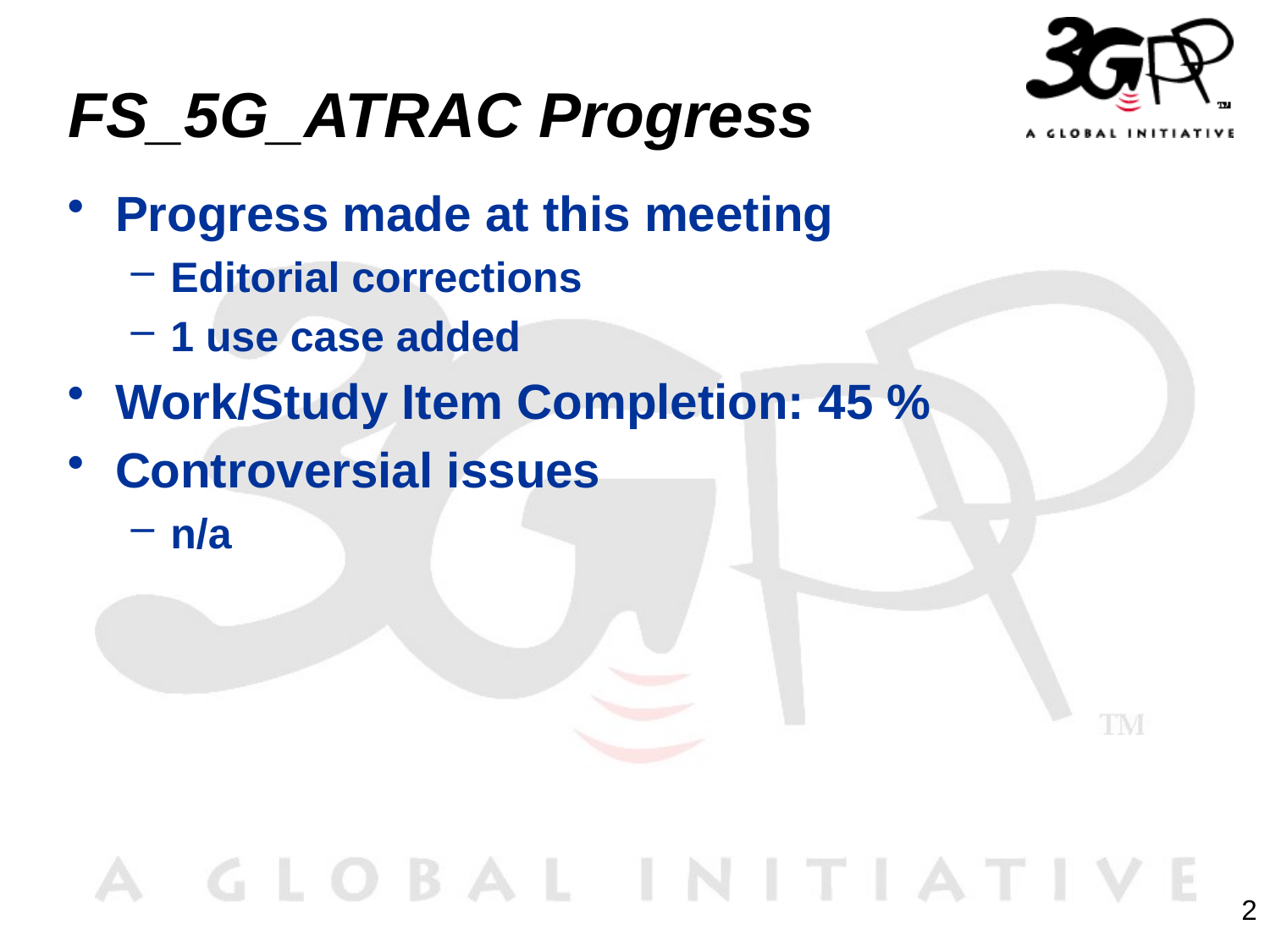

# FS_5G_ATRAC Progress
Progress made at this meeting
Editorial corrections
1 use case added
Work/Study Item Completion: 45 %
Controversial issues
n/a
2